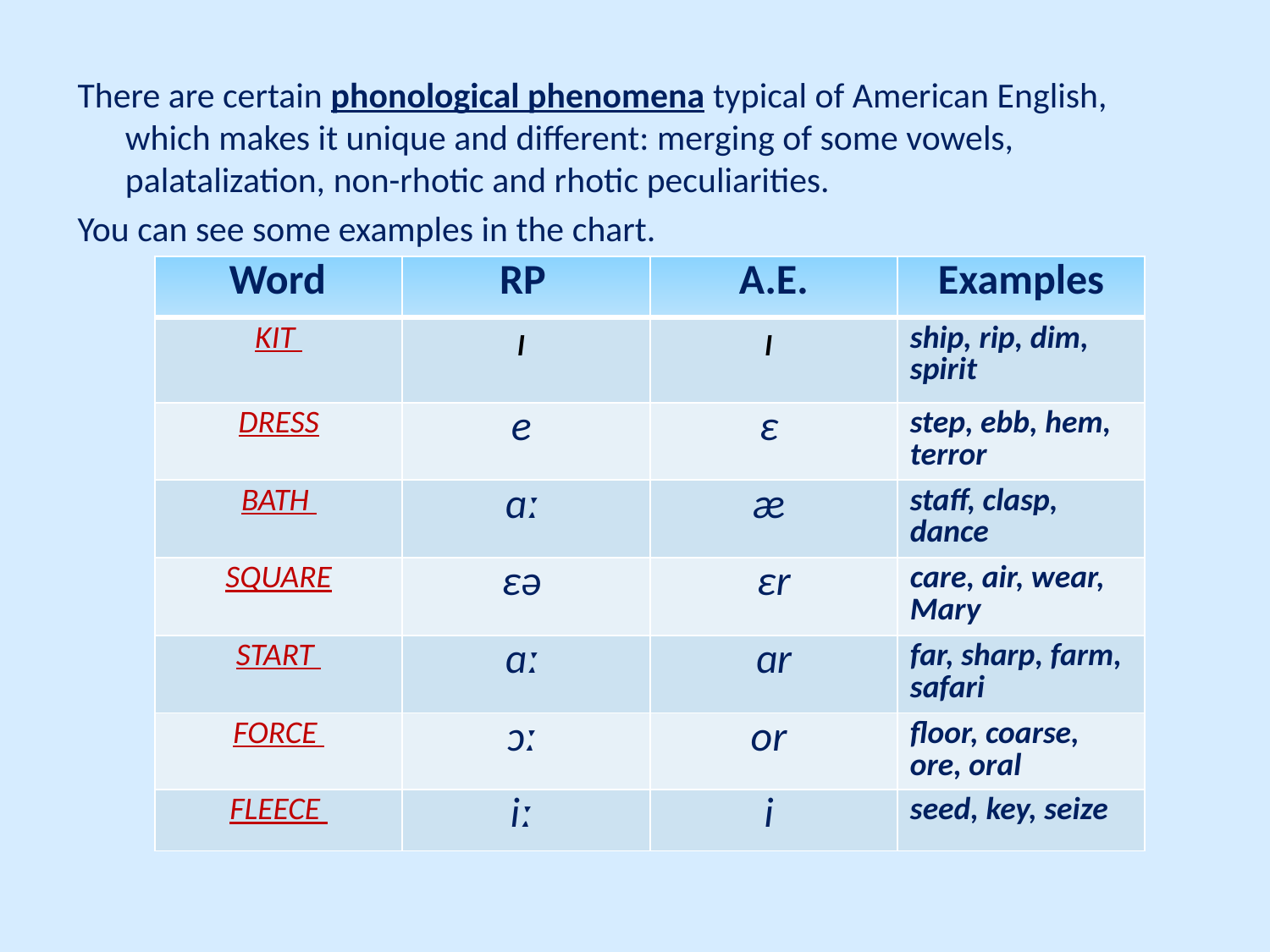

There are certain phonological phenomena typical of American English, which makes it unique and different: merging of some vowels, palatalization, non-rhotic and rhotic peculiarities.
You can see some examples in the chart.

| Word | RP | А.Е. | Examples |
| --- | --- | --- | --- |
| KIT | ɪ | ɪ | ship, rip, dim, spirit |
| DRESS | e | ɛ | step, ebb, hem, terror |
| BATH | ɑː | æ | staff, clasp, dance |
| SQUARE | ɛə | ɛr | care, air, wear, Mary |
| START | ɑː | ɑr | far, sharp, farm, safari |
| FORCE | ɔː | or | floor, coarse, ore, oral |
| FLEECE | iː | i | seed, key, seize |